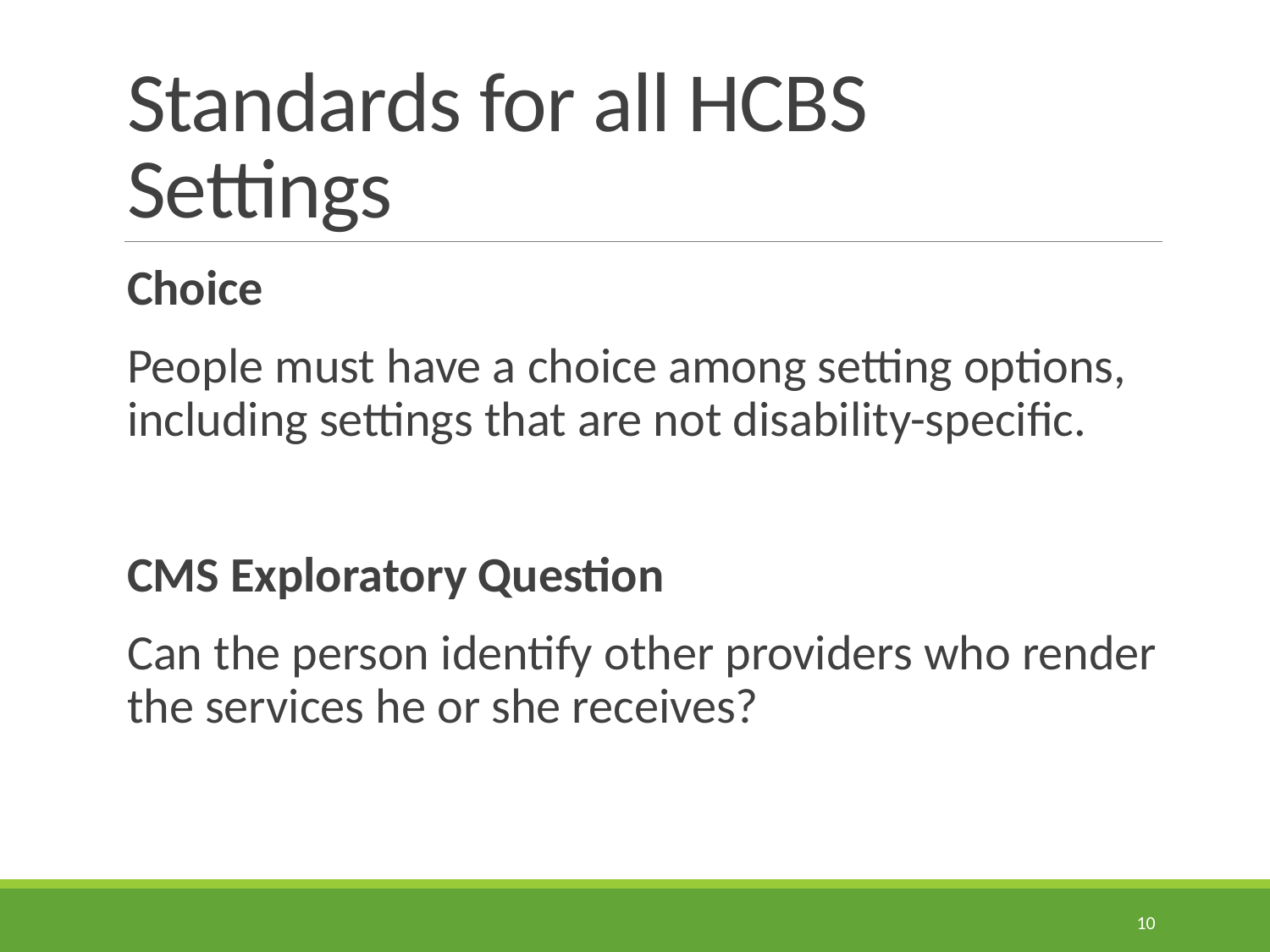

# Standards for all HCBS Settings
Choice
People must have a choice among setting options, including settings that are not disability-specific.

CMS Exploratory Question
Can the person identify other providers who render the services he or she receives?
10